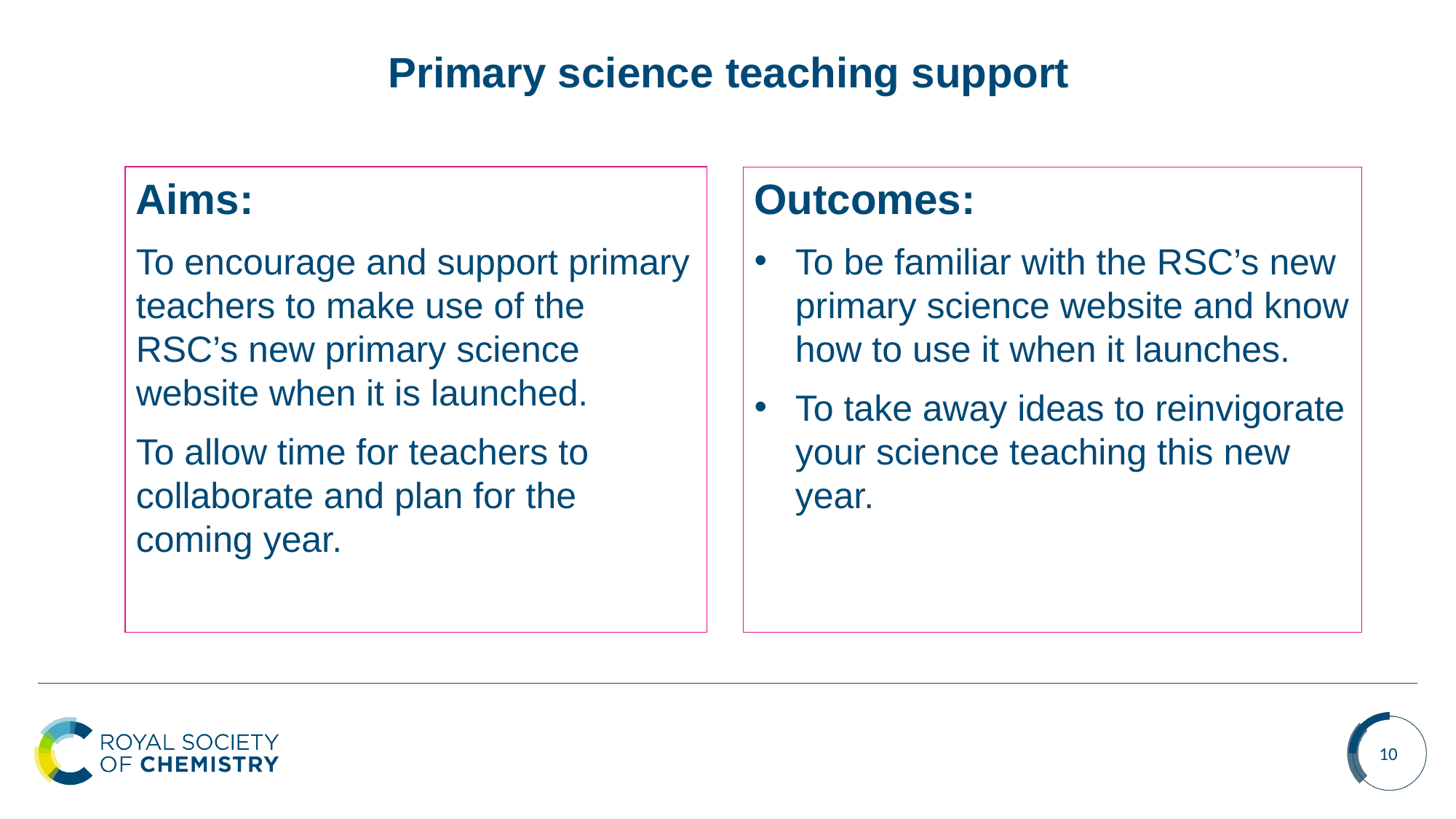

Primary science teaching support
Aims:
To encourage and support primary teachers to make use of the RSC’s new primary science website when it is launched.
To allow time for teachers to collaborate and plan for the coming year.

Outcomes:
To be familiar with the RSC’s new primary science website and know how to use it when it launches.
To take away ideas to reinvigorate your science teaching this new year.

10
26